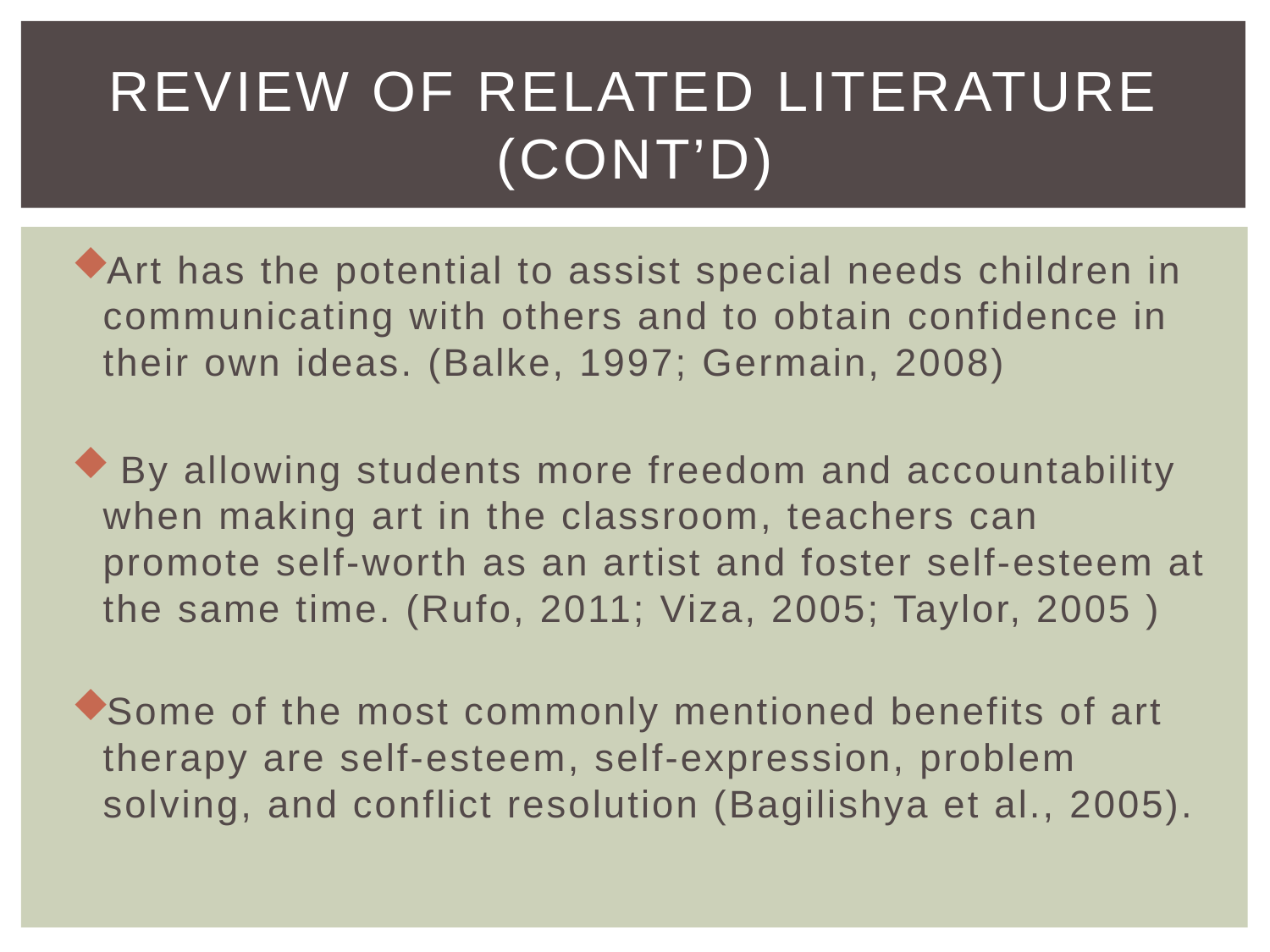

# Review of related literature (cont’d)
Art has the potential to assist special needs children in communicating with others and to obtain confidence in their own ideas. (Balke, 1997; Germain, 2008)

 By allowing students more freedom and accountability when making art in the classroom, teachers can promote self-worth as an artist and foster self-esteem at the same time. (Rufo, 2011; Viza, 2005; Taylor, 2005 )

Some of the most commonly mentioned benefits of art therapy are self-esteem, self-expression, problem solving, and conflict resolution (Bagilishya et al., 2005).